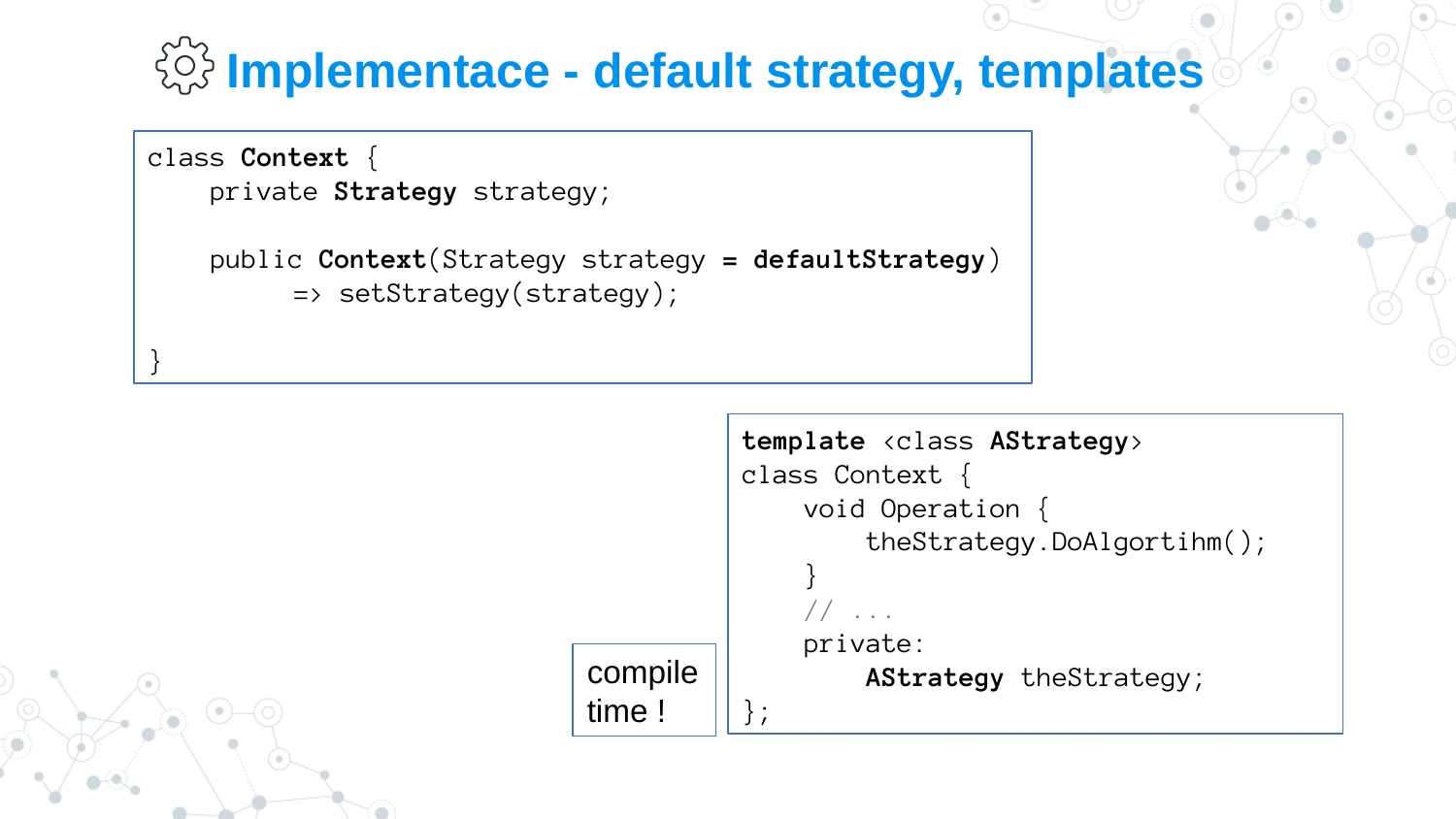

# Implementace - default strategy, templates

class Context {
    private Strategy strategy;

    public Context(Strategy strategy = defaultStrategy)
	=> setStrategy(strategy);
}
template <class AStrategy>
class Context {
    void Operation {
        theStrategy.DoAlgortihm();
    }
    // ...
    private:
        AStrategy theStrategy;
};

compile time !